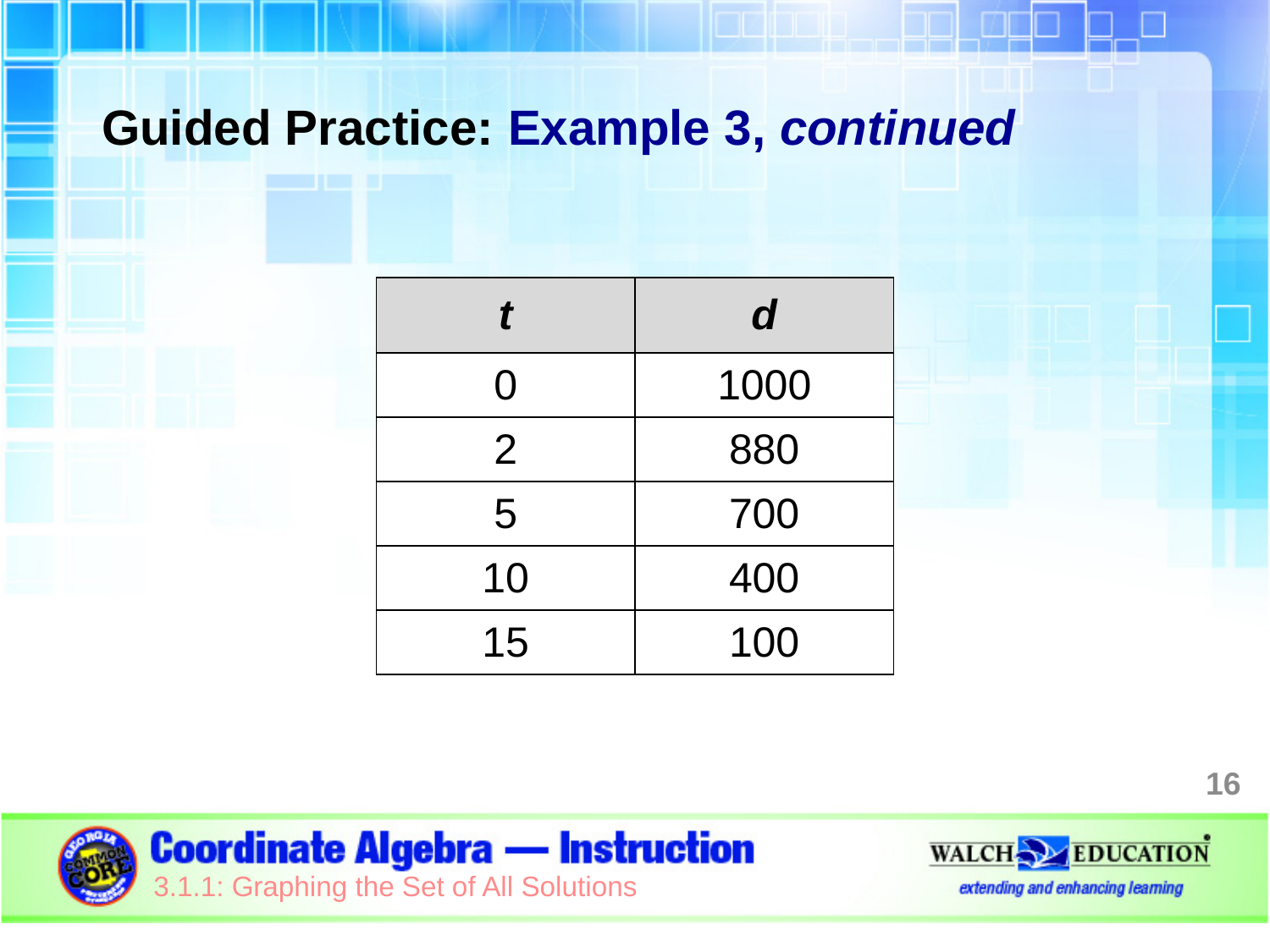

Guided Practice: Example 3, continued
| t | d |
| --- | --- |
| 0 | 1000 |
| 2 | 880 |
| 5 | 700 |
| 10 | 400 |
| 15 | 100 |
16
3.1.1: Graphing the Set of All Solutions